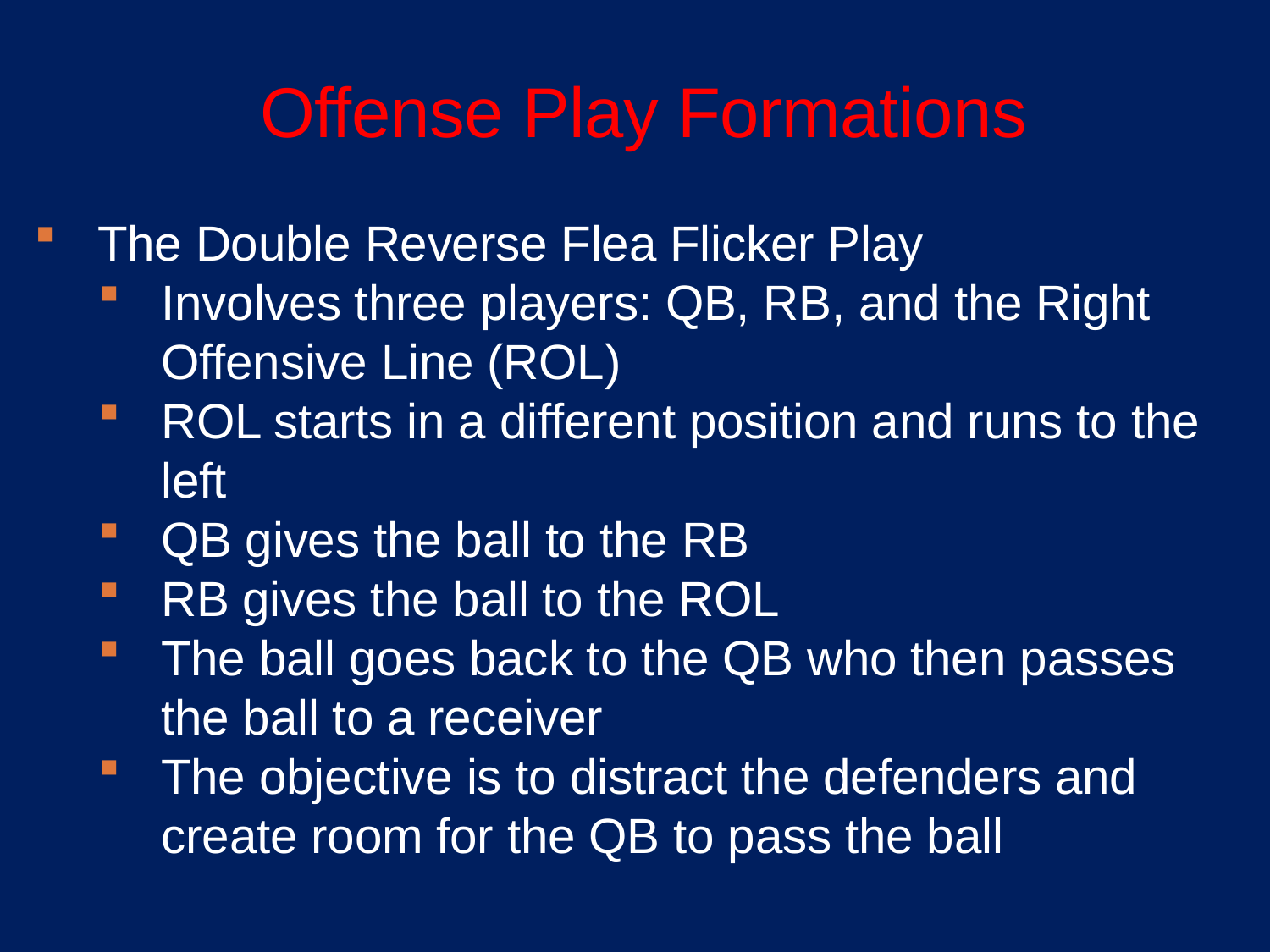

# Offense Play Formations
The Double Reverse Flea Flicker Play
Involves three players: QB, RB, and the Right Offensive Line (ROL)
ROL starts in a different position and runs to the left
QB gives the ball to the RB
RB gives the ball to the ROL
The ball goes back to the QB who then passes the ball to a receiver
The objective is to distract the defenders and create room for the QB to pass the ball